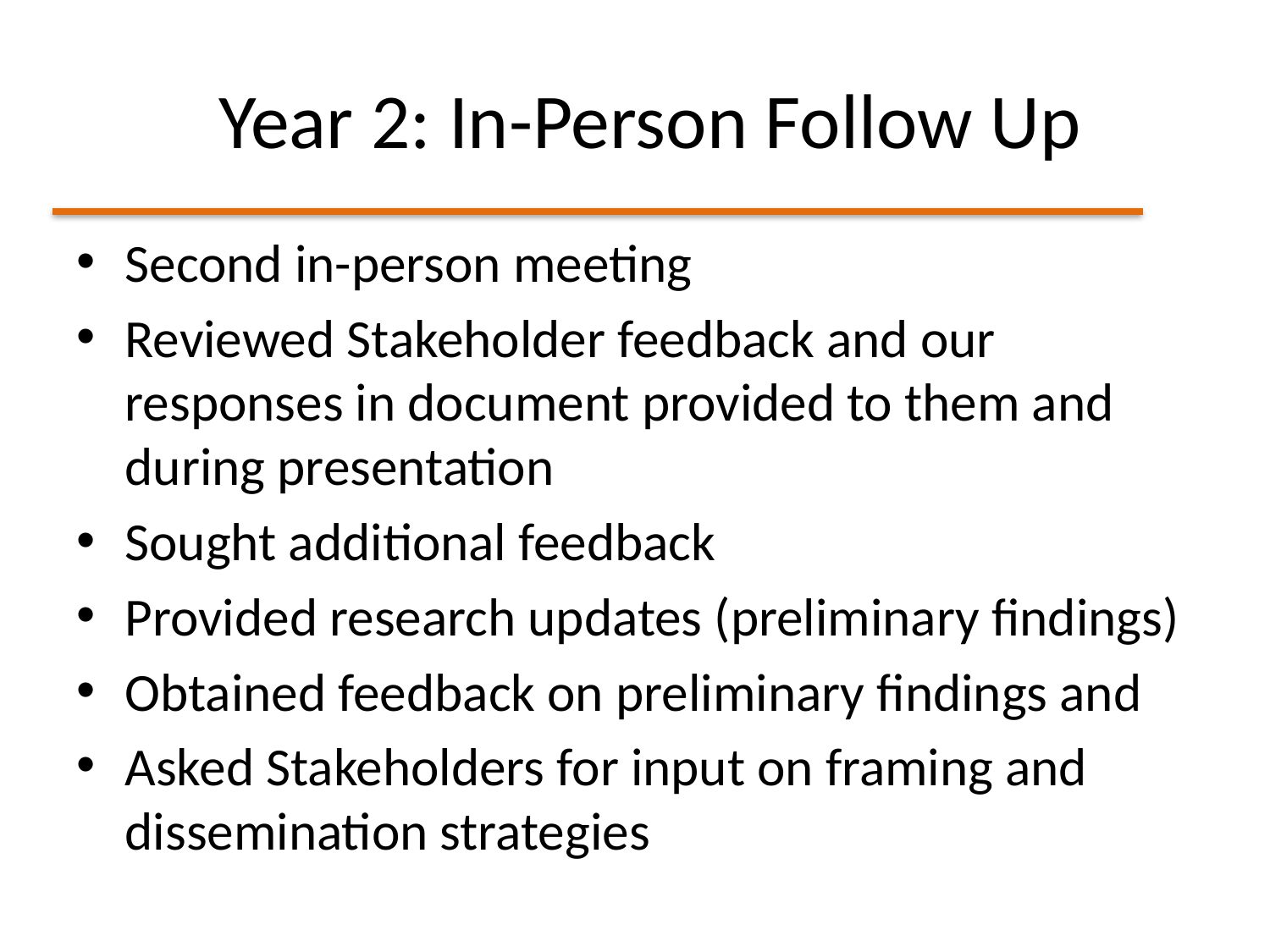

# Year 2: In-Person Follow Up
Second in-person meeting
Reviewed Stakeholder feedback and our responses in document provided to them and during presentation
Sought additional feedback
Provided research updates (preliminary findings)
Obtained feedback on preliminary findings and
Asked Stakeholders for input on framing and dissemination strategies